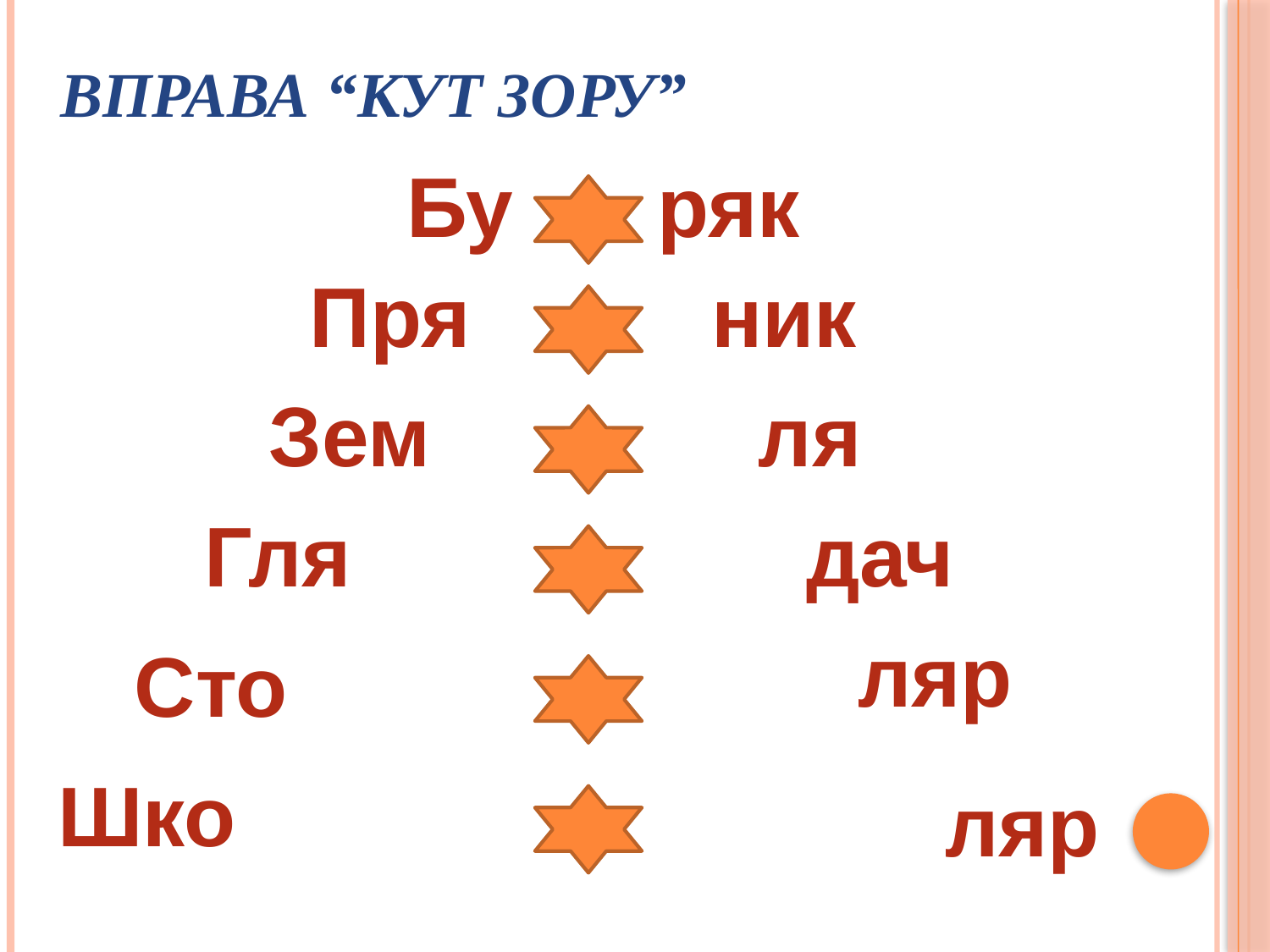

# Вправа “Кут зору”
Бу
ряк

Пря
 ник

Зем
ля

  Гля
дач

   ляр
  Сто

Шко
       ляр